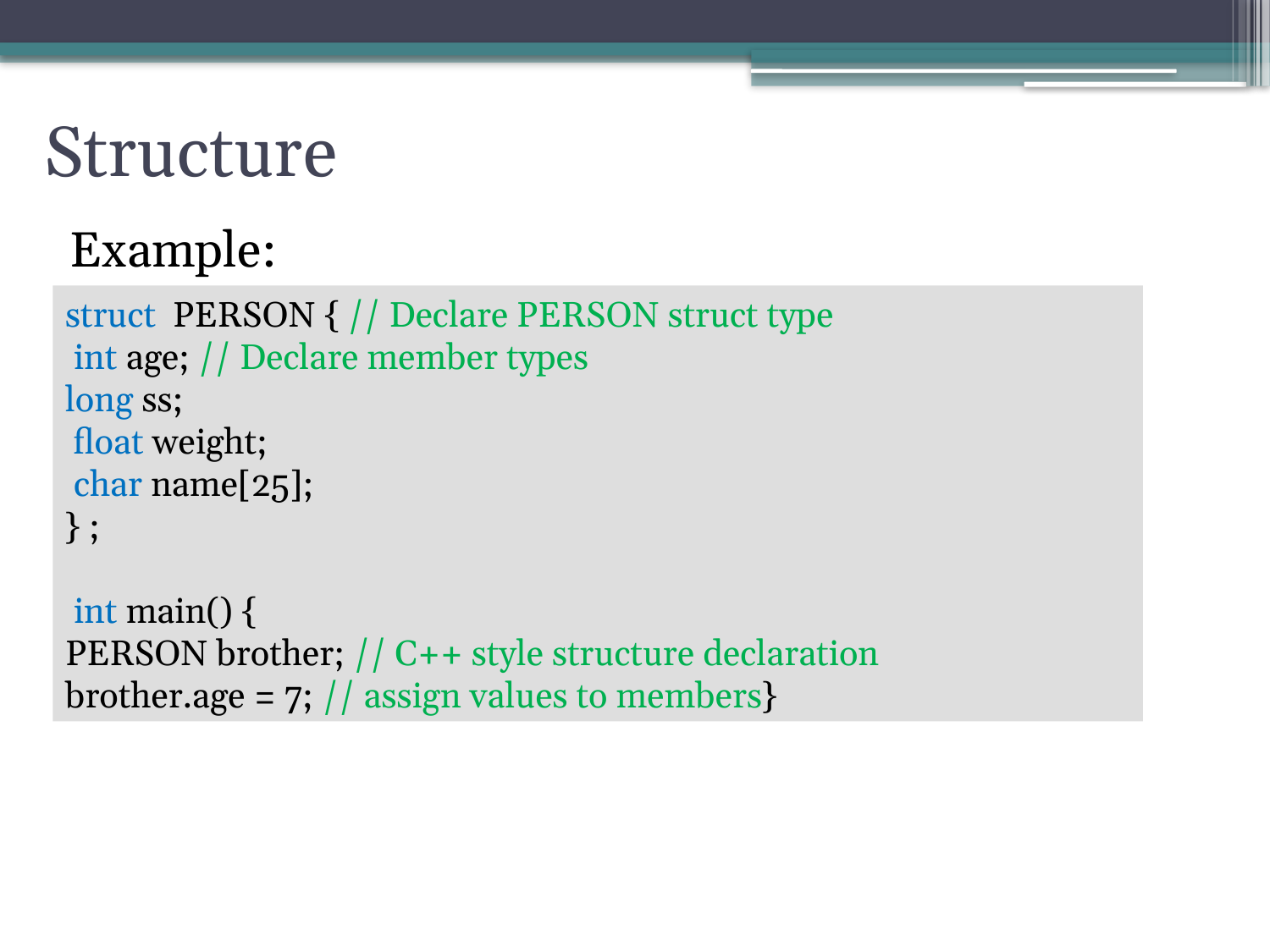

# Structure
Example:
struct  PERSON { // Declare PERSON struct type
 int age; // Declare member types
long ss;
 float weight;
 char name[25];
} ;

 int main() {
PERSON brother; // C++ style structure declaration
brother.age = 7; // assign values to members}